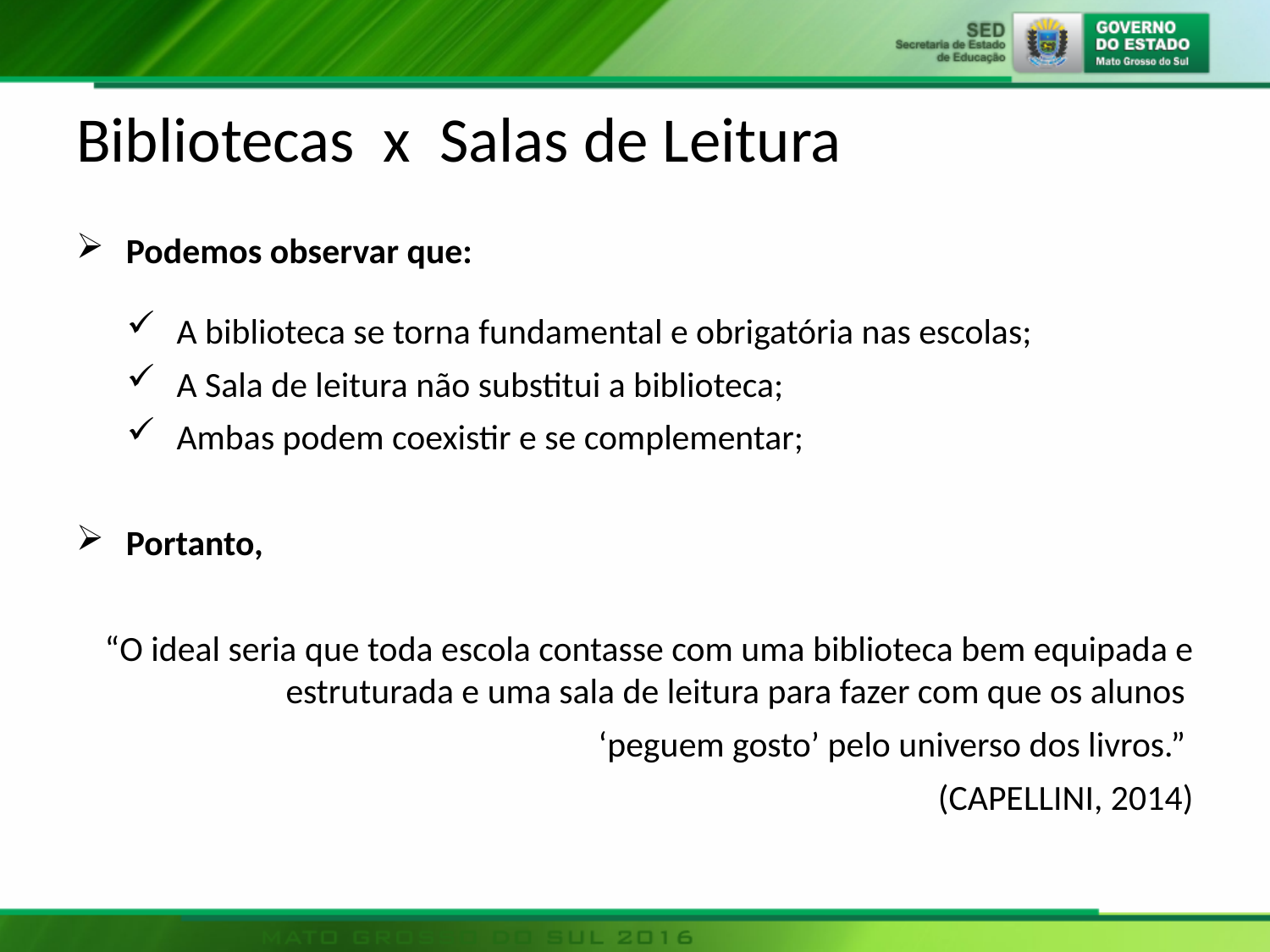

# Bibliotecas  x  Salas de Leitura
Podemos observar que:

A biblioteca se torna fundamental e obrigatória nas escolas;
A Sala de leitura não substitui a biblioteca;
Ambas podem coexistir e se complementar;

Portanto,

  “O ideal seria que toda escola contasse com uma biblioteca bem equipada e estruturada e uma sala de leitura para fazer com que os alunos
‘peguem gosto’ pelo universo dos livros.”
(CAPELLINI, 2014)